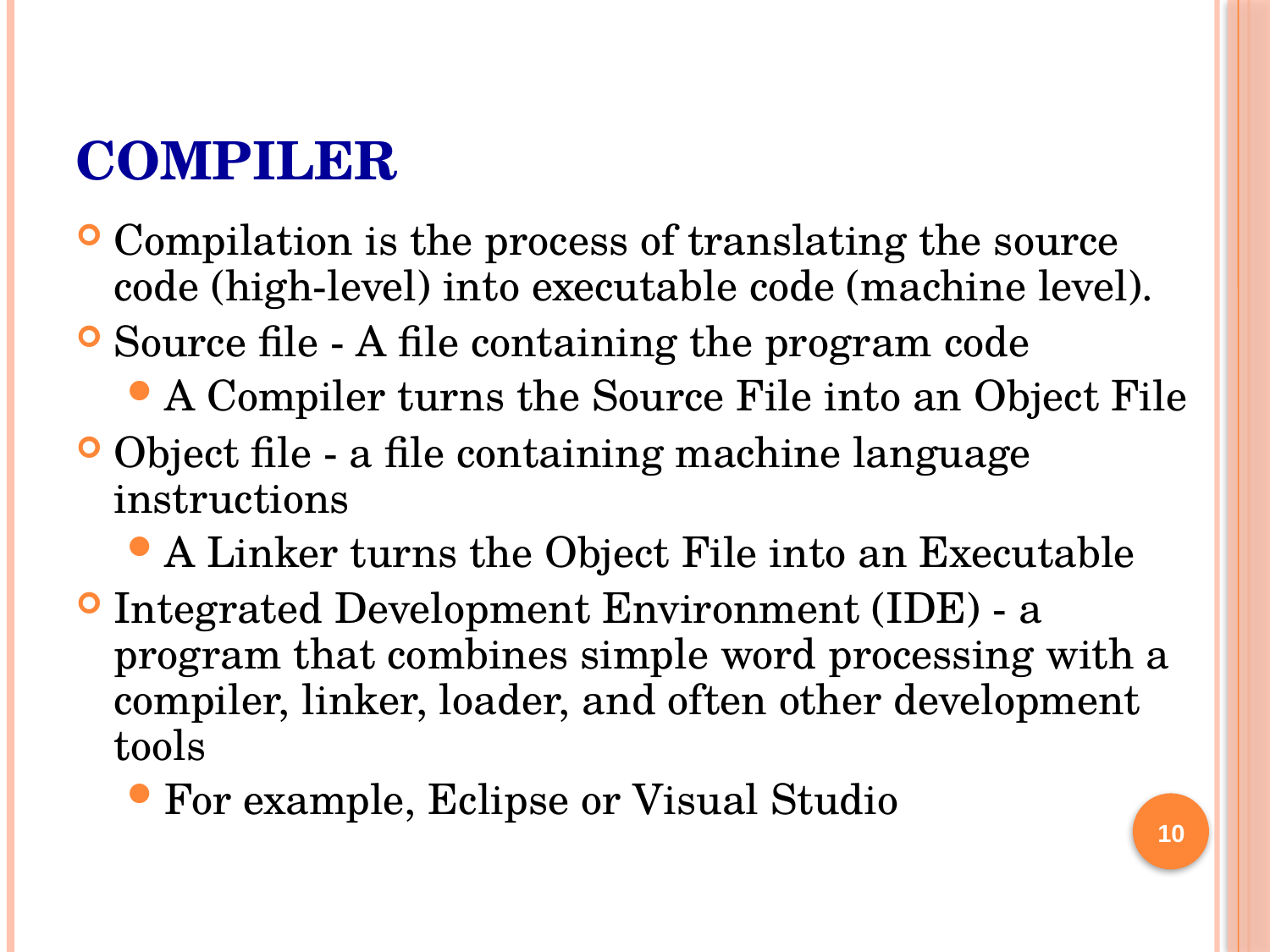

# Compiler
Compilation is the process of translating the source code (high-level) into executable code (machine level).
Source file - A file containing the program code
A Compiler turns the Source File into an Object File
Object file - a file containing machine language instructions
A Linker turns the Object File into an Executable
Integrated Development Environment (IDE) - a program that combines simple word processing with a compiler, linker, loader, and often other development tools
For example, Eclipse or Visual Studio

10